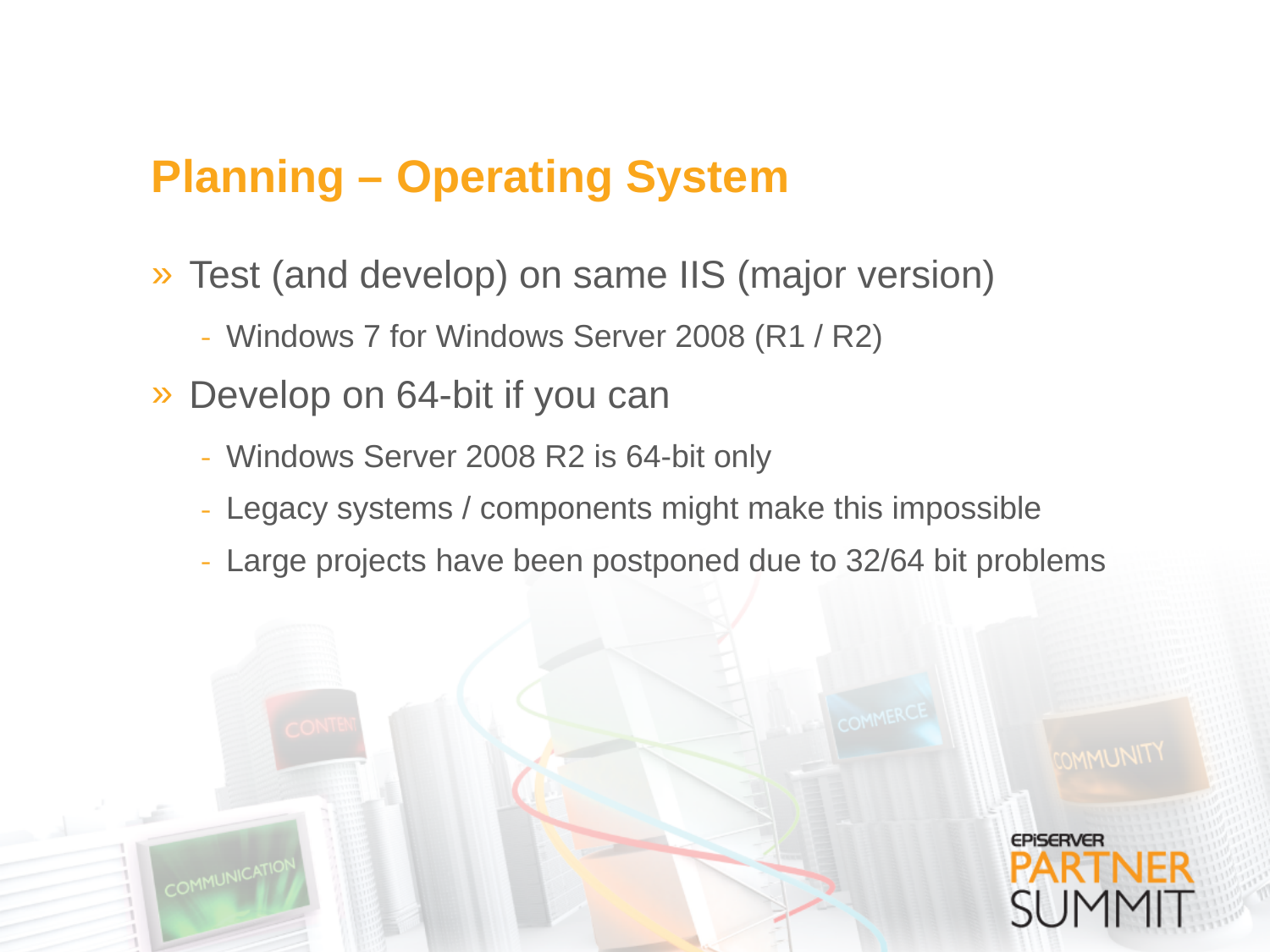

# Planning – Operating System
Test (and develop) on same IIS (major version)
Windows 7 for Windows Server 2008 (R1 / R2)
Develop on 64-bit if you can
Windows Server 2008 R2 is 64-bit only
Legacy systems / components might make this impossible
Large projects have been postponed due to 32/64 bit problems